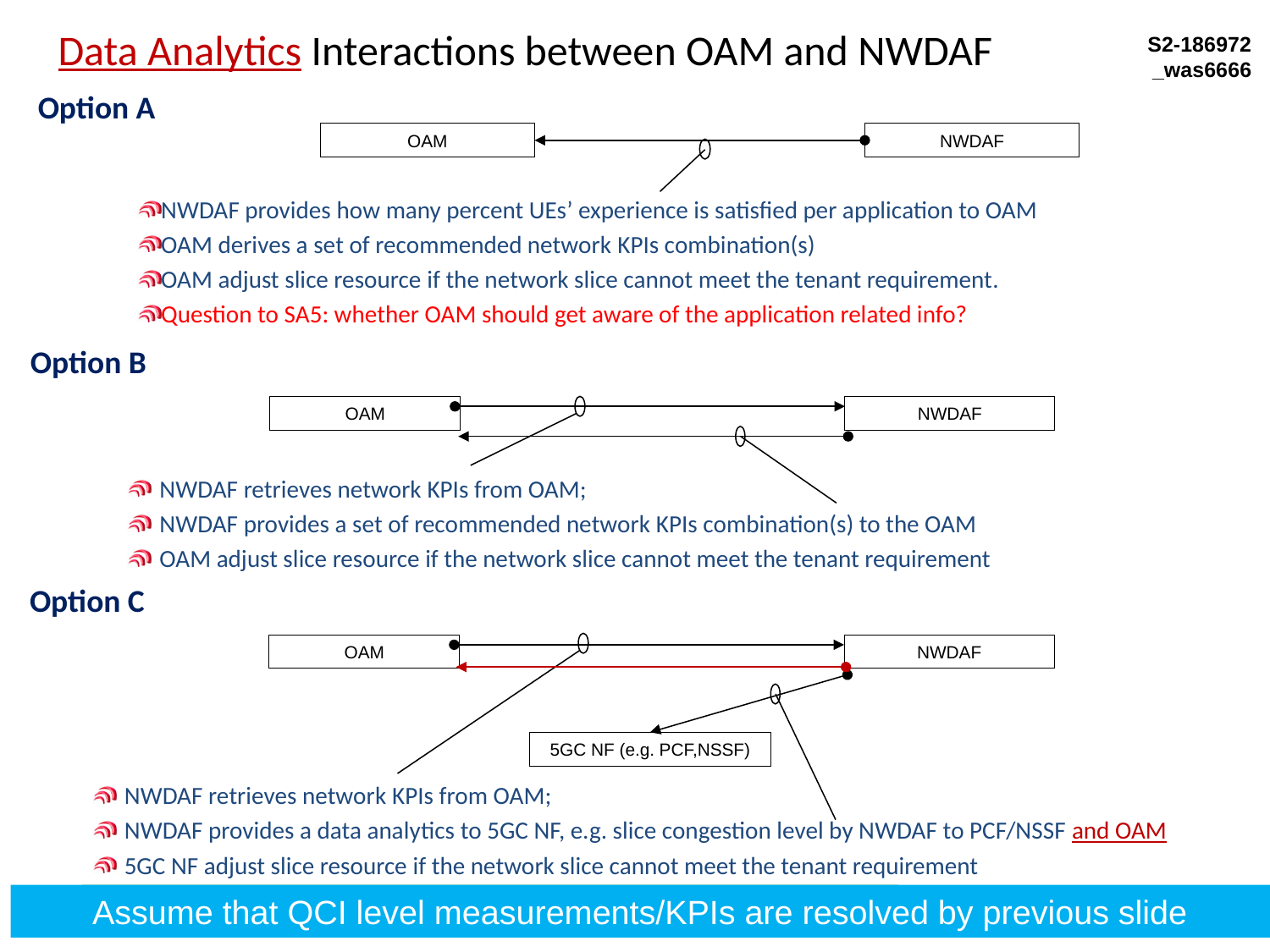

Data Analytics Interactions between OAM and NWDAF
Option A
OAM
NWDAF

NWDAF provides how many percent UEs’ experience is satisfied per application to OAM
OAM derives a set of recommended network KPIs combination(s)
OAM adjust slice resource if the network slice cannot meet the tenant requirement.
Question to SA5: whether OAM should get aware of the application related info?
Option B
OAM

NWDAF

NWDAF retrieves network KPIs from OAM;
NWDAF provides a set of recommended network KPIs combination(s) to the OAM
OAM adjust slice resource if the network slice cannot meet the tenant requirement
Option C

OAM
NWDAF

5GC NF (e.g. PCF,NSSF)
NWDAF retrieves network KPIs from OAM;
NWDAF provides a data analytics to 5GC NF, e.g. slice congestion level by NWDAF to PCF/NSSF and OAM
5GC NF adjust slice resource if the network slice cannot meet the tenant requirement
Assume that QCI level measurements/KPIs are resolved by previous slide